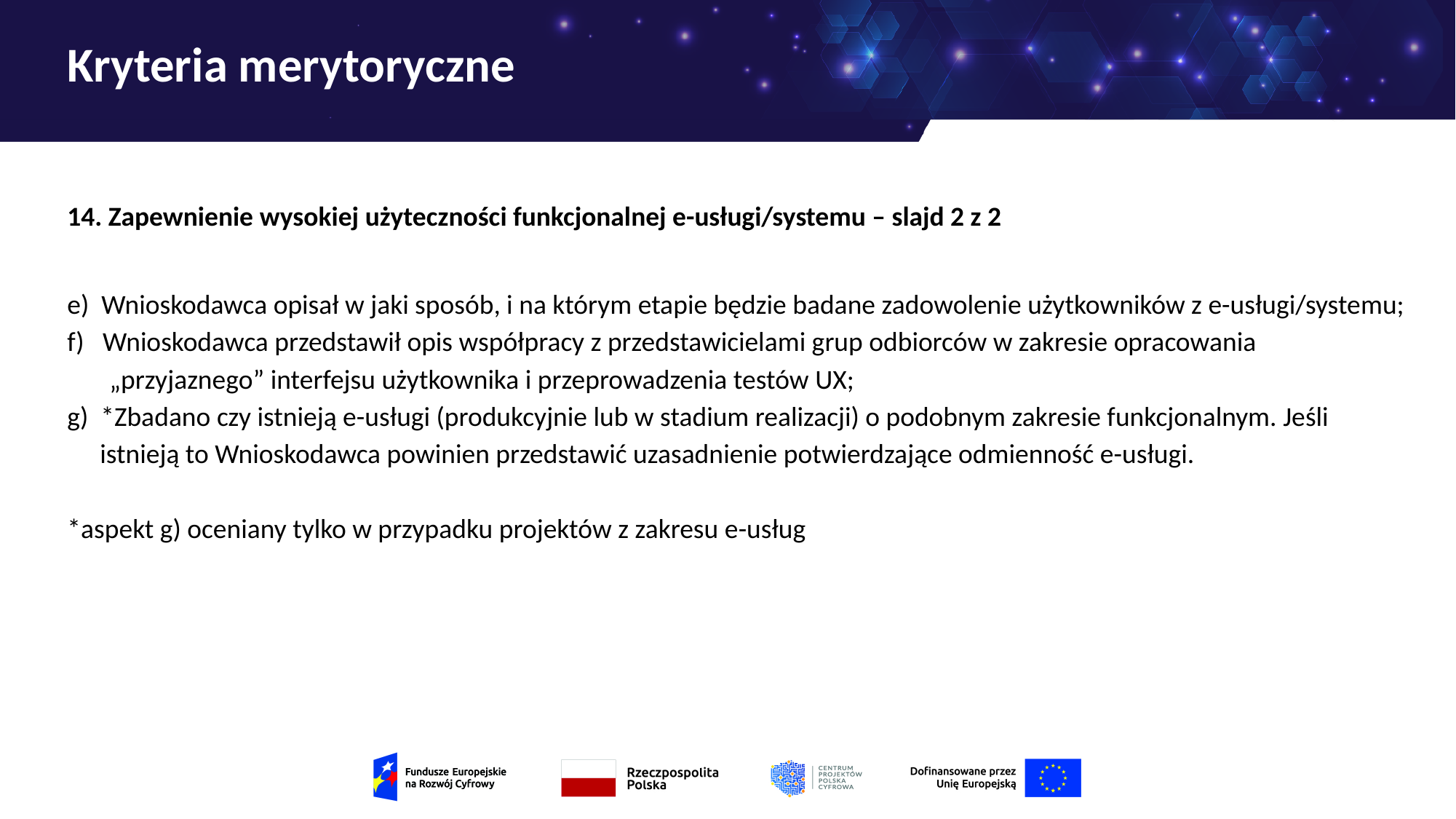

# Kryteria merytoryczne
14. Zapewnienie wysokiej użyteczności funkcjonalnej e-usługi/systemu – slajd 2 z 2

e)  Wnioskodawca opisał w jaki sposób, i na którym etapie będzie badane zadowolenie użytkowników z e-usługi/systemu;
f)   Wnioskodawca przedstawił opis współpracy z przedstawicielami grup odbiorców w zakresie opracowania „przyjaznego” interfejsu użytkownika i przeprowadzenia testów UX;
g)  *Zbadano czy istnieją e-usługi (produkcyjnie lub w stadium realizacji) o podobnym zakresie funkcjonalnym. Jeśli istnieją to Wnioskodawca powinien przedstawić uzasadnienie potwierdzające odmienność e-usługi.

*aspekt g) oceniany tylko w przypadku projektów z zakresu e-usług